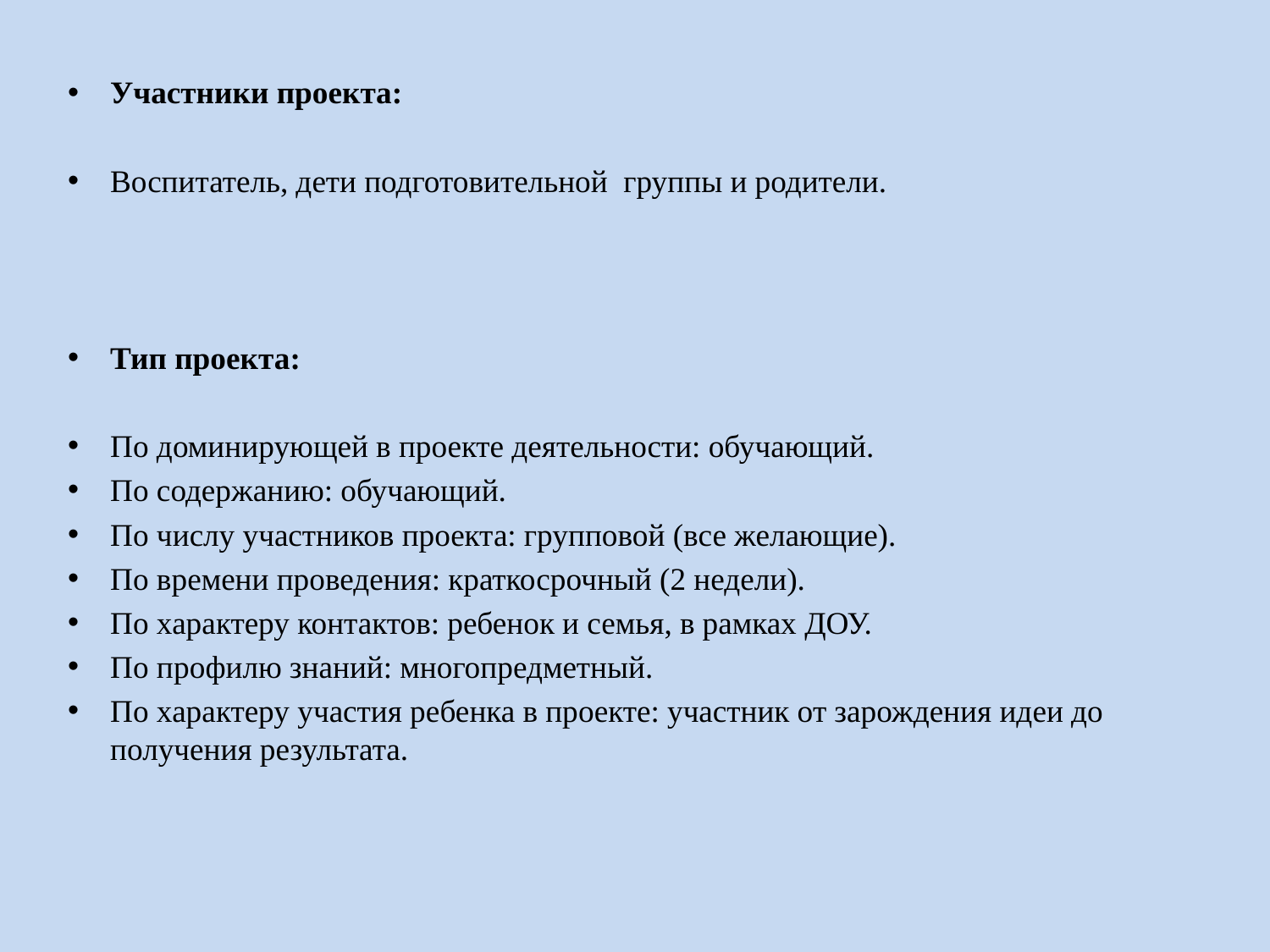

Участники проекта:

Воспитатель, дети подготовительной  группы и родители.

Тип проекта:

По доминирующей в проекте деятельности: обучающий.
По содержанию: обучающий.
По числу участников проекта: групповой (все желающие).
По времени проведения: краткосрочный (2 недели).
По характеру контактов: ребенок и семья, в рамках ДОУ.
По профилю знаний: многопредметный.
По характеру участия ребенка в проекте: участник от зарождения идеи до получения результата.